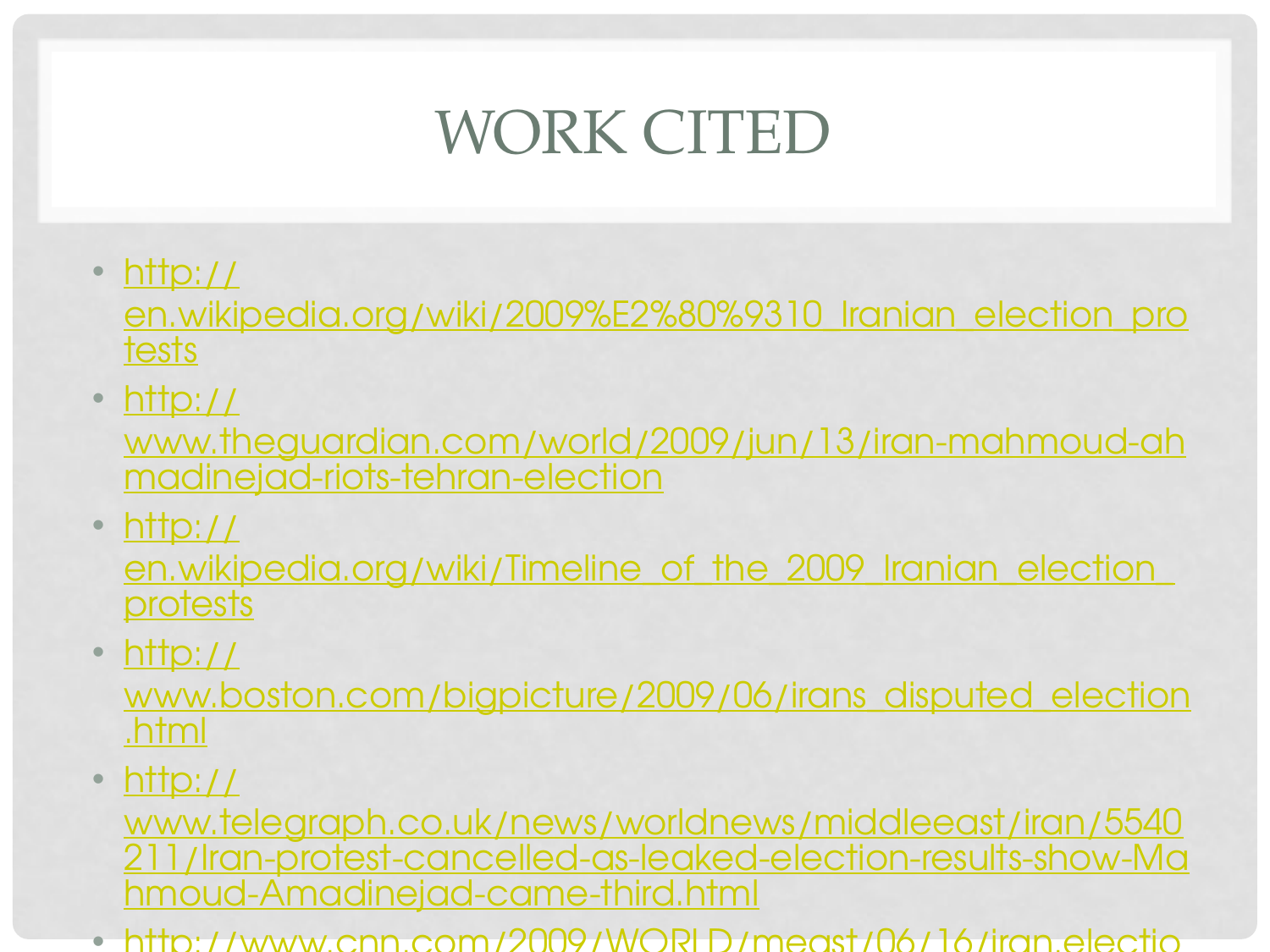

# Work cited
http://en.wikipedia.org/wiki/2009%E2%80%9310_Iranian_election_protests
http://www.theguardian.com/world/2009/jun/13/iran-mahmoud-ahmadinejad-riots-tehran-election
http://en.wikipedia.org/wiki/Timeline_of_the_2009_Iranian_election_protests
http://www.boston.com/bigpicture/2009/06/irans_disputed_election.html
http://www.telegraph.co.uk/news/worldnews/middleeast/iran/5540211/Iran-protest-cancelled-as-leaked-election-results-show-Mahmoud-Amadinejad-came-third.html
http://www.cnn.com/2009/WORLD/meast/06/16/iran.elections.timeline/
http://en.wikipedia.org/wiki/Iranian_Green_Movement